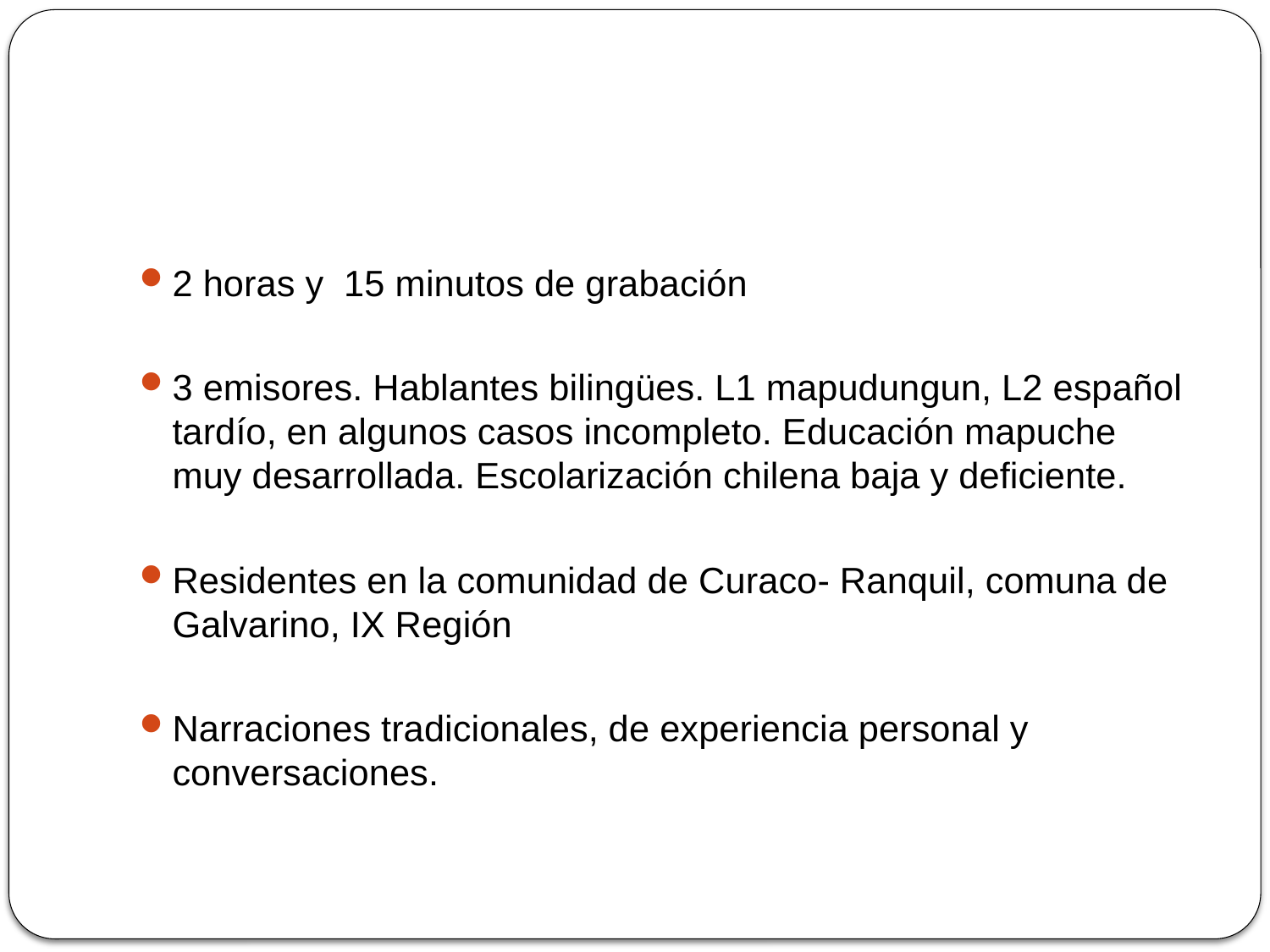

#

2 horas y  15 minutos de grabación

3 emisores. Hablantes bilingües. L1 mapudungun, L2 español tardío, en algunos casos incompleto. Educación mapuche muy desarrollada. Escolarización chilena baja y deficiente.

Residentes en la comunidad de Curaco- Ranquil, comuna de Galvarino, IX Región

Narraciones tradicionales, de experiencia personal y conversaciones.